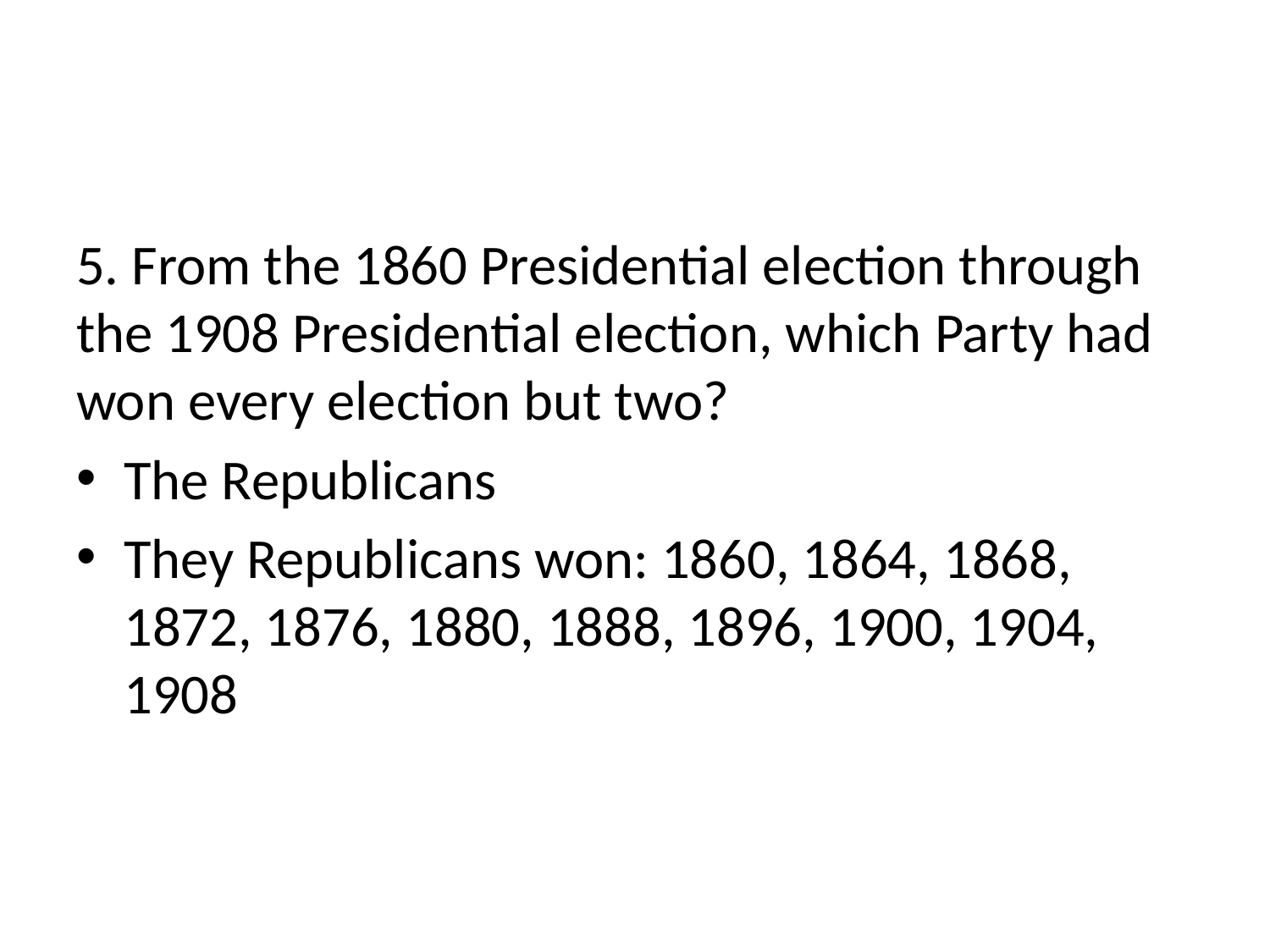

#
5. From the 1860 Presidential election through the 1908 Presidential election, which Party had won every election but two?
The Republicans
They Republicans won: 1860, 1864, 1868, 1872, 1876, 1880, 1888, 1896, 1900, 1904, 1908